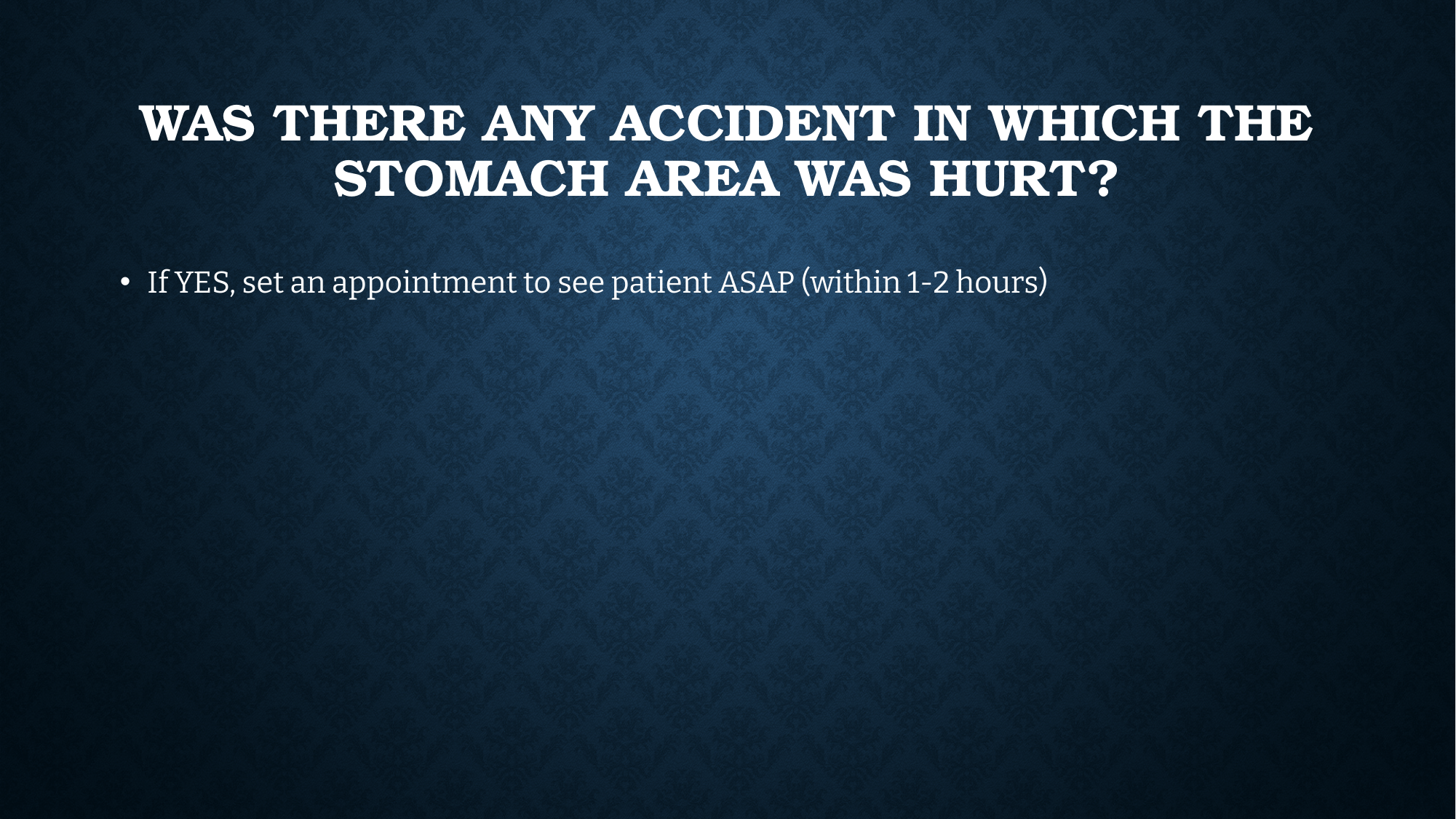

# Was there any accident in which the stomach area was hurt?
If YES, set an appointment to see patient ASAP (within 1-2 hours)